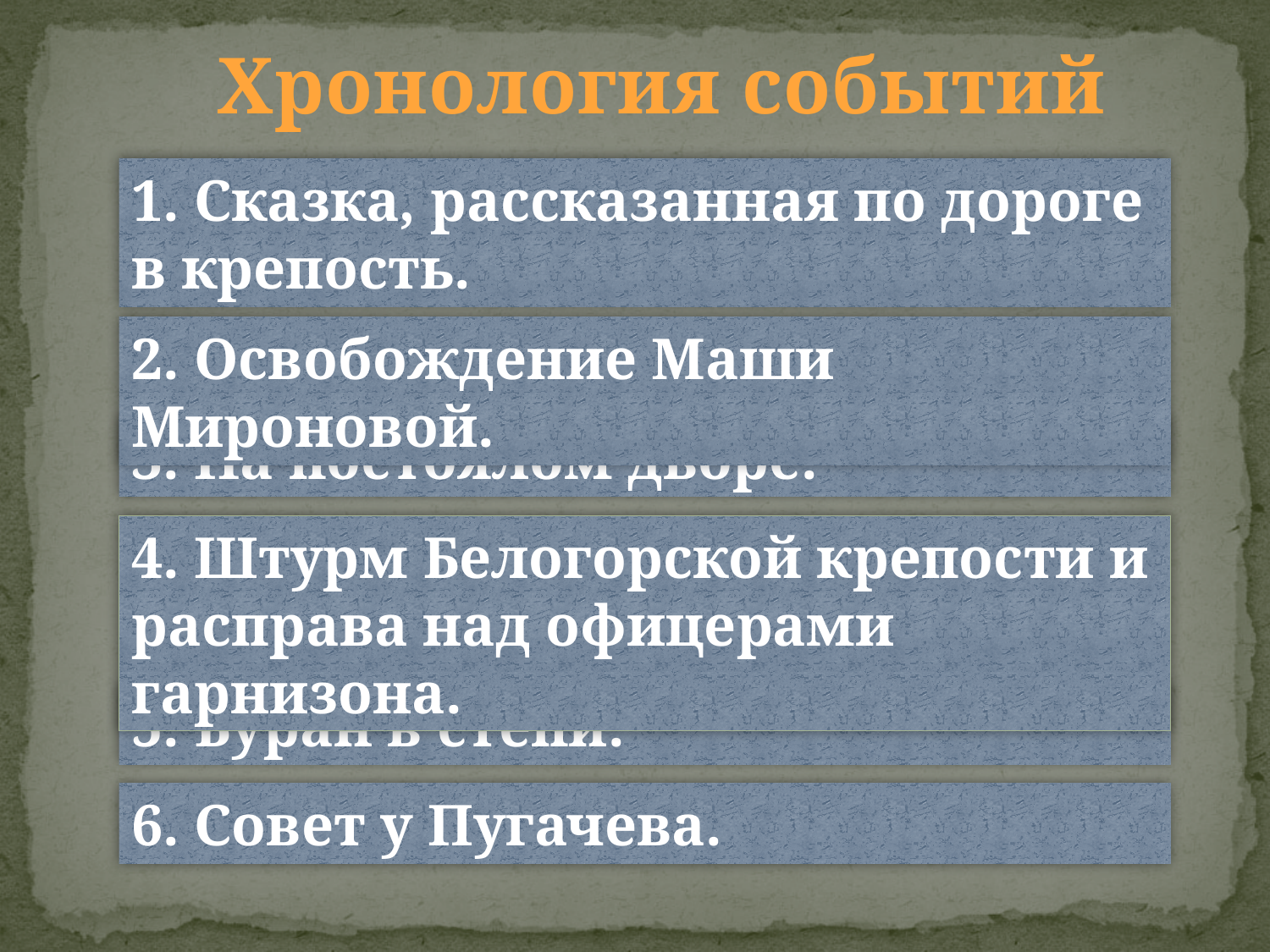

Хронология событий
1. Сказка, рассказанная по дороге в крепость.
2. Освобождение Маши Мироновой.
3. На постоялом дворе.
4. Штурм Белогорской крепости и расправа над офицерами гарнизона.
5. Буран в степи.
6. Совет у Пугачева.